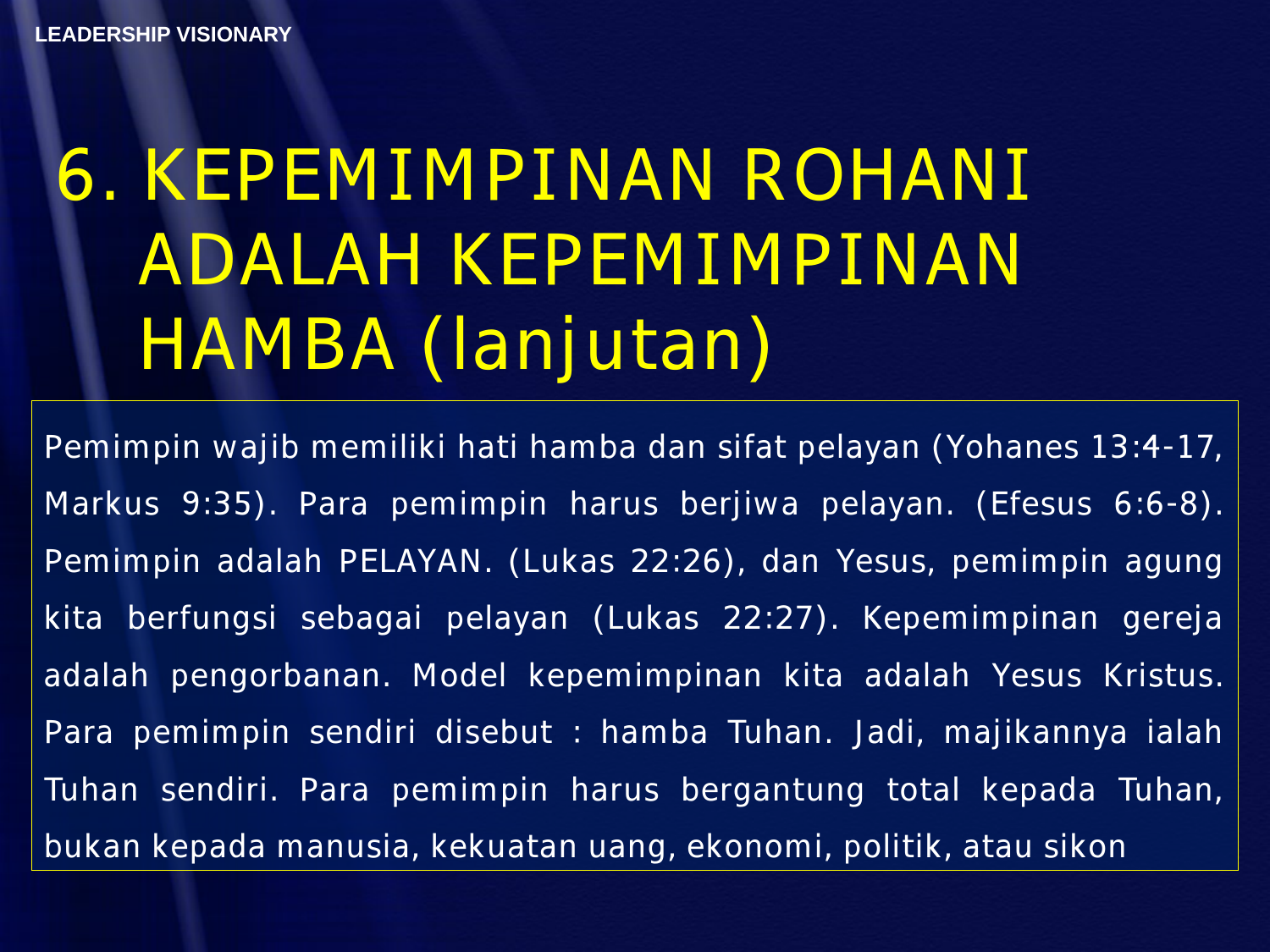

6. KEPEMIMPINAN ROHANI
    ADALAH KEPEMIMPINAN
    HAMBA (lanjutan)
Pemimpin wajib memiliki hati hamba dan sifat pelayan (Yohanes 13:4-17, Markus 9:35). Para pemimpin harus berjiwa pelayan. (Efesus 6:6-8). Pemimpin adalah PELAYAN. (Lukas 22:26), dan Yesus, pemimpin agung kita berfungsi sebagai pelayan (Lukas 22:27). Kepemimpinan gereja adalah pengorbanan. Model kepemimpinan kita adalah Yesus Kristus. Para pemimpin sendiri disebut : hamba Tuhan. Jadi, majikannya ialah Tuhan sendiri. Para pemimpin harus bergantung total kepada Tuhan, bukan kepada manusia, kekuatan uang, ekonomi, politik, atau sikon